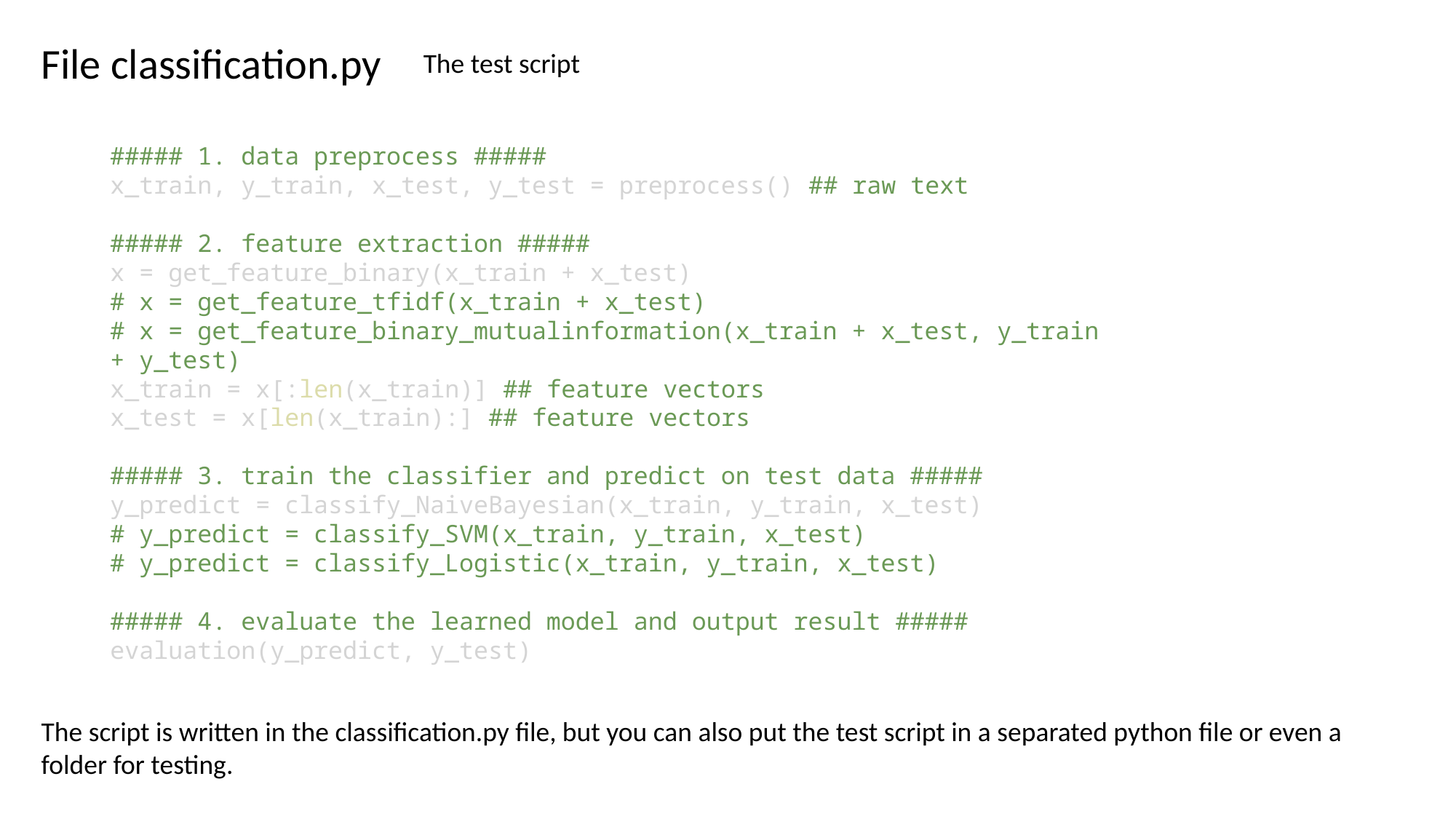

File classification.py
The test script
##### 1. data preprocess #####
x_train, y_train, x_test, y_test = preprocess() ## raw text
##### 2. feature extraction #####
x = get_feature_binary(x_train + x_test)
# x = get_feature_tfidf(x_train + x_test)
# x = get_feature_binary_mutualinformation(x_train + x_test, y_train + y_test)
x_train = x[:len(x_train)] ## feature vectors
x_test = x[len(x_train):] ## feature vectors
##### 3. train the classifier and predict on test data #####
y_predict = classify_NaiveBayesian(x_train, y_train, x_test)
# y_predict = classify_SVM(x_train, y_train, x_test)
# y_predict = classify_Logistic(x_train, y_train, x_test)
##### 4. evaluate the learned model and output result #####
evaluation(y_predict, y_test)
The script is written in the classification.py file, but you can also put the test script in a separated python file or even a folder for testing.